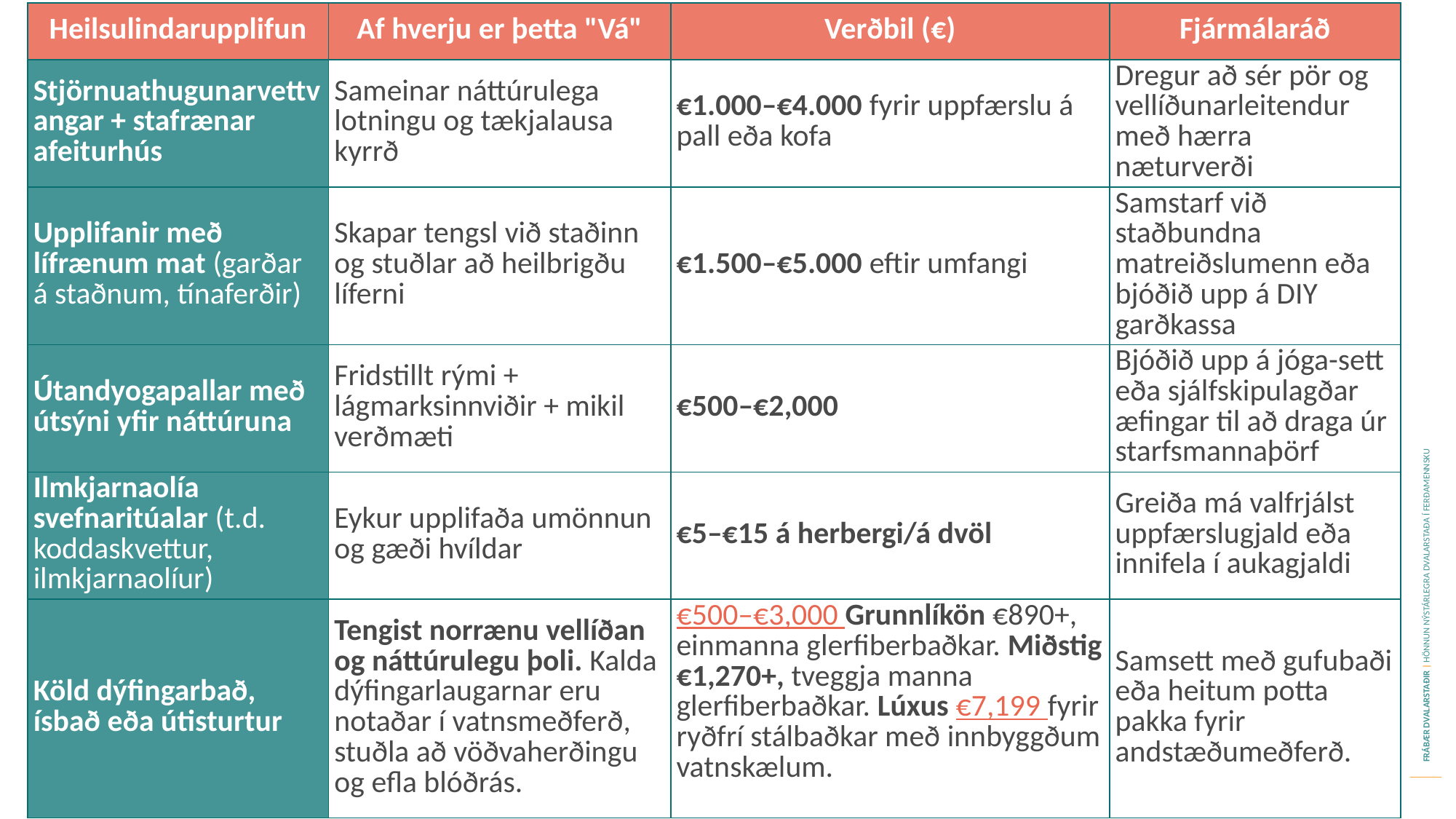

| Heilsulindarupplifun | Af hverju er þetta "Vá" | Verðbil (€) | Fjármálaráð |
| --- | --- | --- | --- |
| Stjörnuathugunarvettvangar + stafrænar afeiturhús | Sameinar náttúrulega lotningu og tækjalausa kyrrð | €1.000–€4.000 fyrir uppfærslu á pall eða kofa | Dregur að sér pör og vellíðunarleitendur með hærra næturverði |
| Upplifanir með lífrænum mat (garðar á staðnum, tínaferðir) | Skapar tengsl við staðinn og stuðlar að heilbrigðu líferni | €1.500–€5.000 eftir umfangi | Samstarf við staðbundna matreiðslumenn eða bjóðið upp á DIY garðkassa |
| Útandyogapallar með útsýni yfir náttúruna | Fridstillt rými + lágmarksinnviðir + mikil verðmæti | €500–€2,000 | Bjóðið upp á jóga-sett eða sjálfskipulagðar æfingar til að draga úr starfsmannaþörf |
| Ilmkjarnaolía svefnaritúalar (t.d. koddaskvettur, ilmkjarnaolíur) | Eykur upplifaða umönnun og gæði hvíldar | €5–€15 á herbergi/á dvöl | Greiða má valfrjálst uppfærslugjald eða innifela í aukagjaldi |
| Köld dýfingarbað, ísbað eða útisturtur | Tengist norrænu vellíðan og náttúrulegu þoli. Kalda dýfingarlaugarnar eru notaðar í vatnsmeðferð, stuðla að vöðvaherðingu og efla blóðrás. | €500–€3,000 Grunnlíkön €890+, einmanna glerfiberbaðkar. Miðstig €1,270+, tveggja manna glerfiberbaðkar. Lúxus €7,199 fyrir ryðfrí stálbaðkar með innbyggðum vatnskælum. | Samsett með gufubaði eða heitum potta pakka fyrir andstæðumeðferð. |